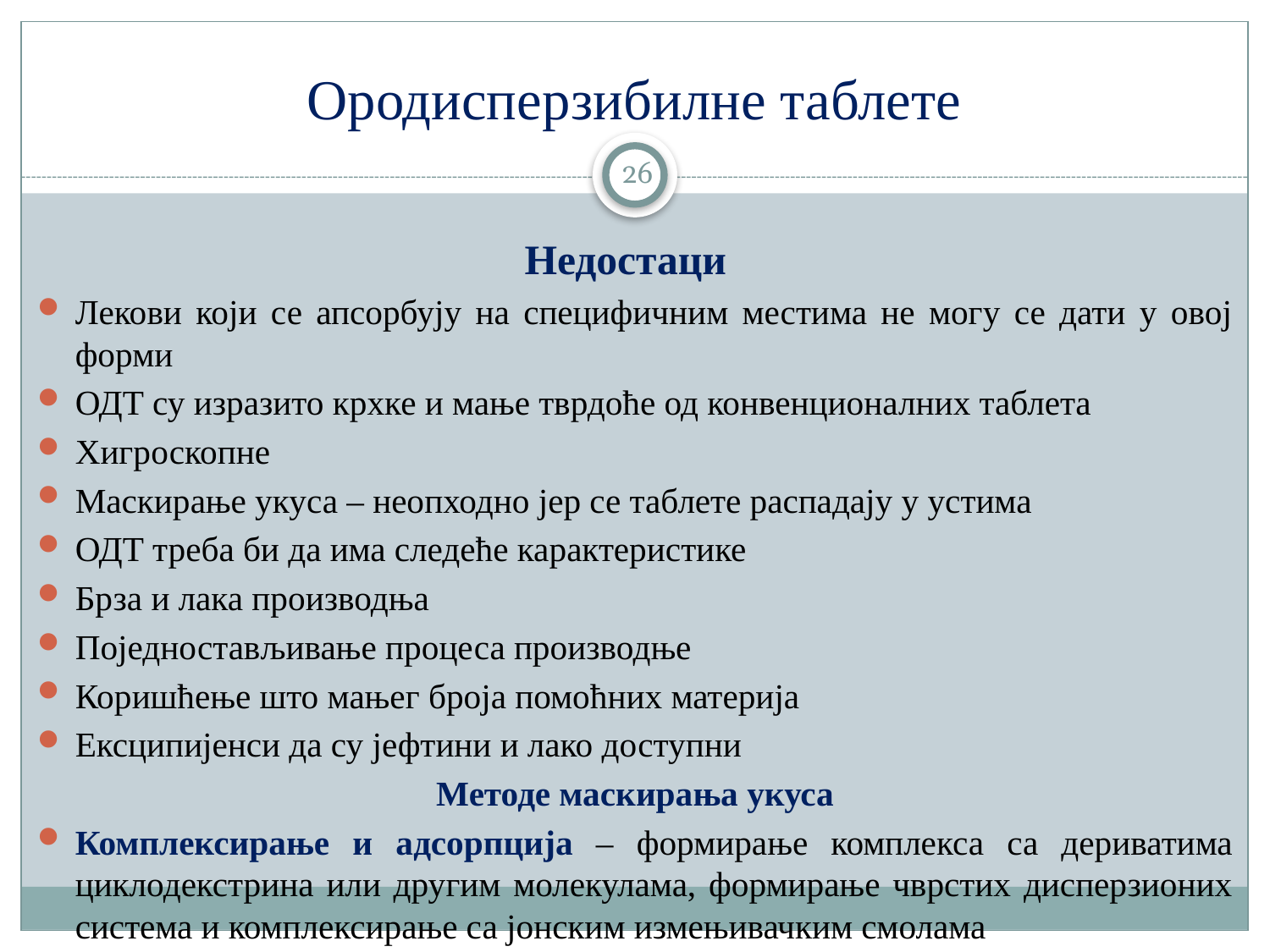

# Ородисперзибилне таблете
26

Недостаци
Лекови који се апсорбују на специфичним местима не могу се дати у овој форми
ОДТ су изразито крхке и мање тврдоће од конвенционалних таблета
Хигроскопне
Маскирање укуса – неопходно јер се таблете распадају у устима
ОДТ треба би да има следеће карактеристике
Брза и лака производња
Поједностављивање процеса производње
Коришћење што мањег броја помоћних материја
Ексципијенси да су јефтини и лако доступни
Методе маскирања укуса
Комплексирање и адсорпција – формирање комплекса са дериватима циклодекстрина или другим молекулама, формирање чврстих дисперзионих система и комплексирање са јонским измењивачким смолама